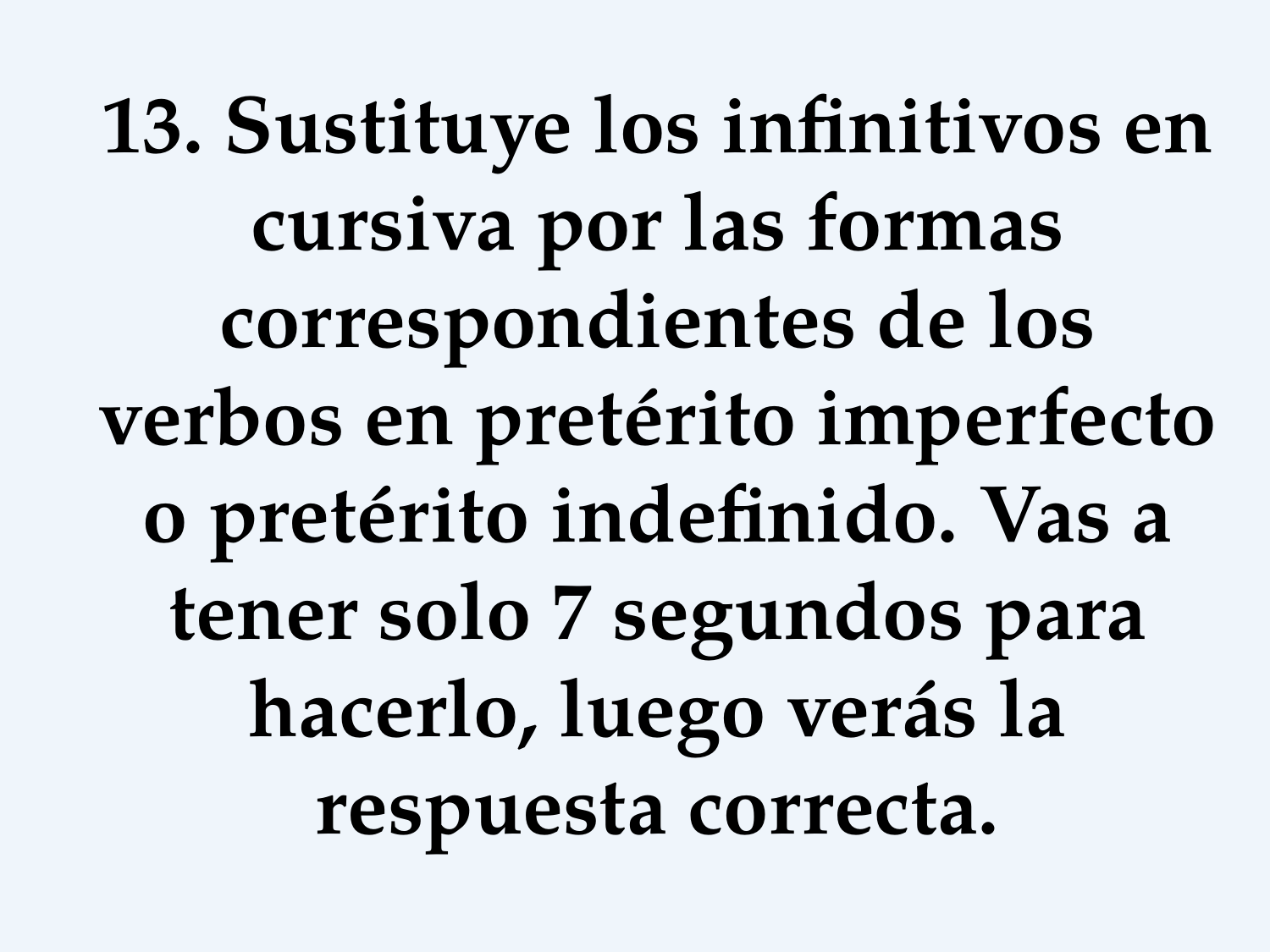

13. Sustituye los infinitivos en cursiva por las formas correspondientes de los verbos en pretérito imperfecto o pretérito indefinido. Vas a tener solo 7 segundos para hacerlo, luego verás la respuesta correcta.